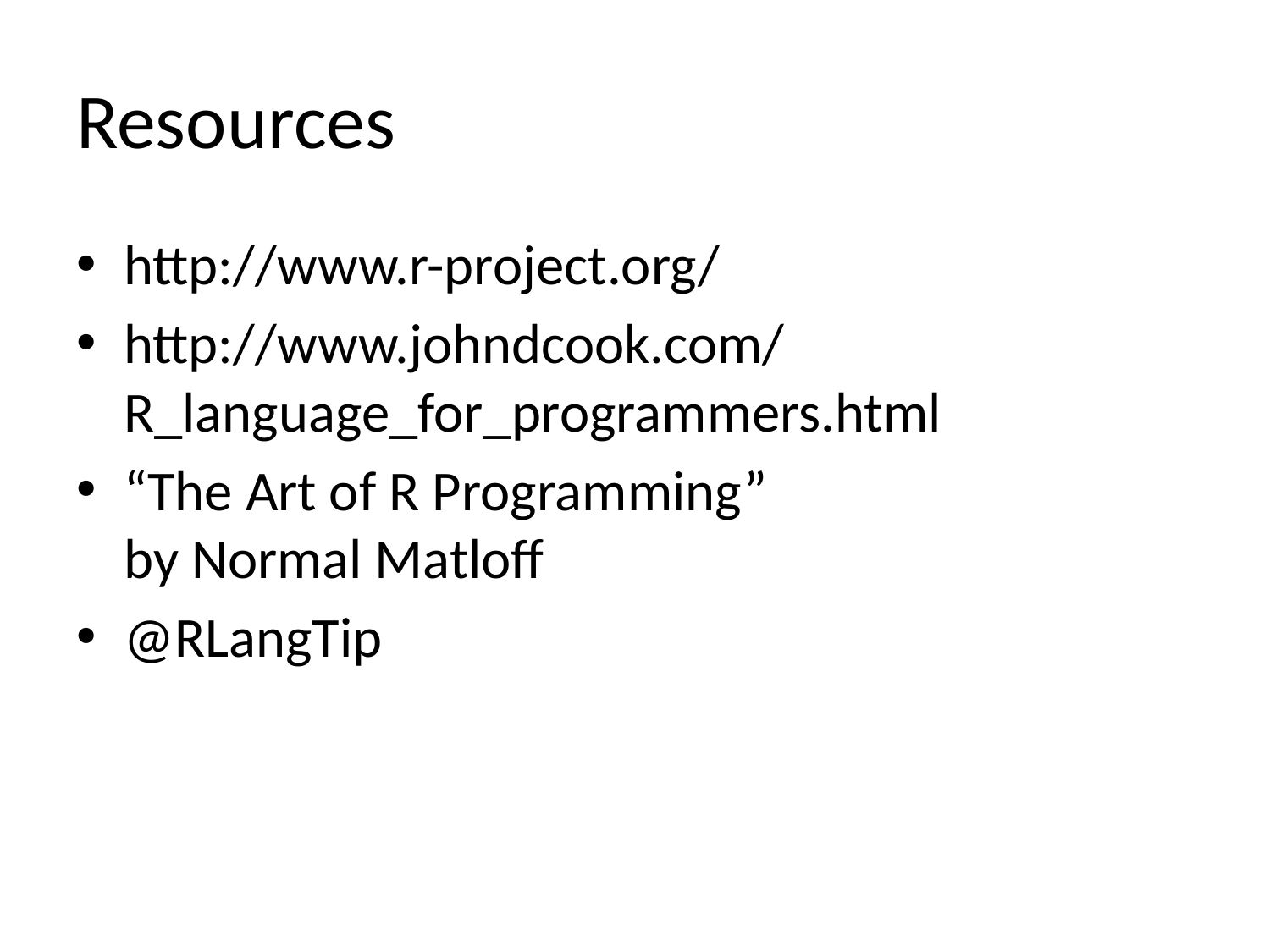

# Resources
http://www.r-project.org/
http://www.johndcook.com/
R_language_for_programmers.html
“The Art of R Programming”
by Normal Matloff
@RLangTip